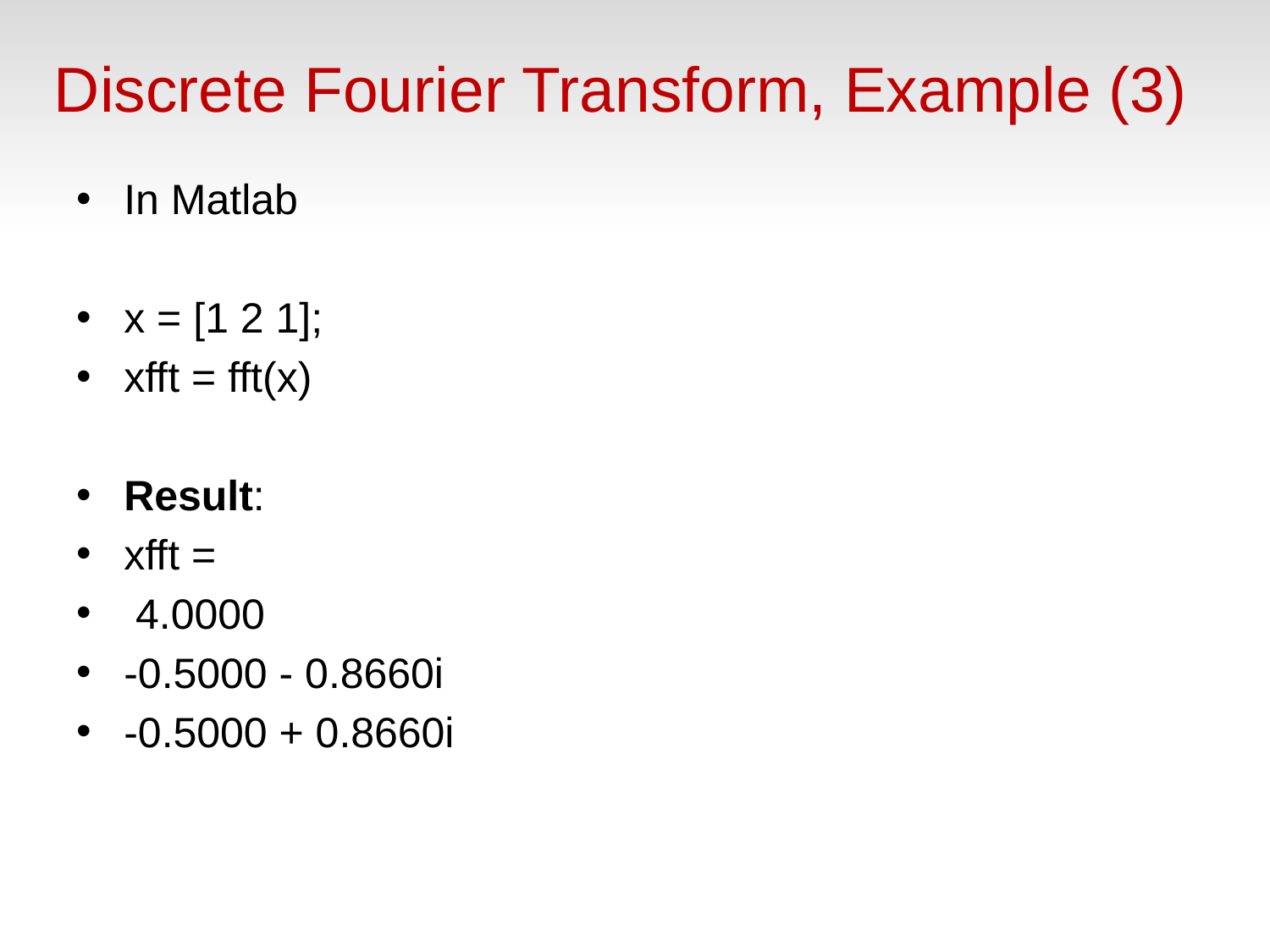

# Discrete Fourier Transform, Example (3)
In Matlab

x = [1 2 1];
xfft = fft(x)

Result:
xfft =
 4.0000
-0.5000 - 0.8660i
-0.5000 + 0.8660i